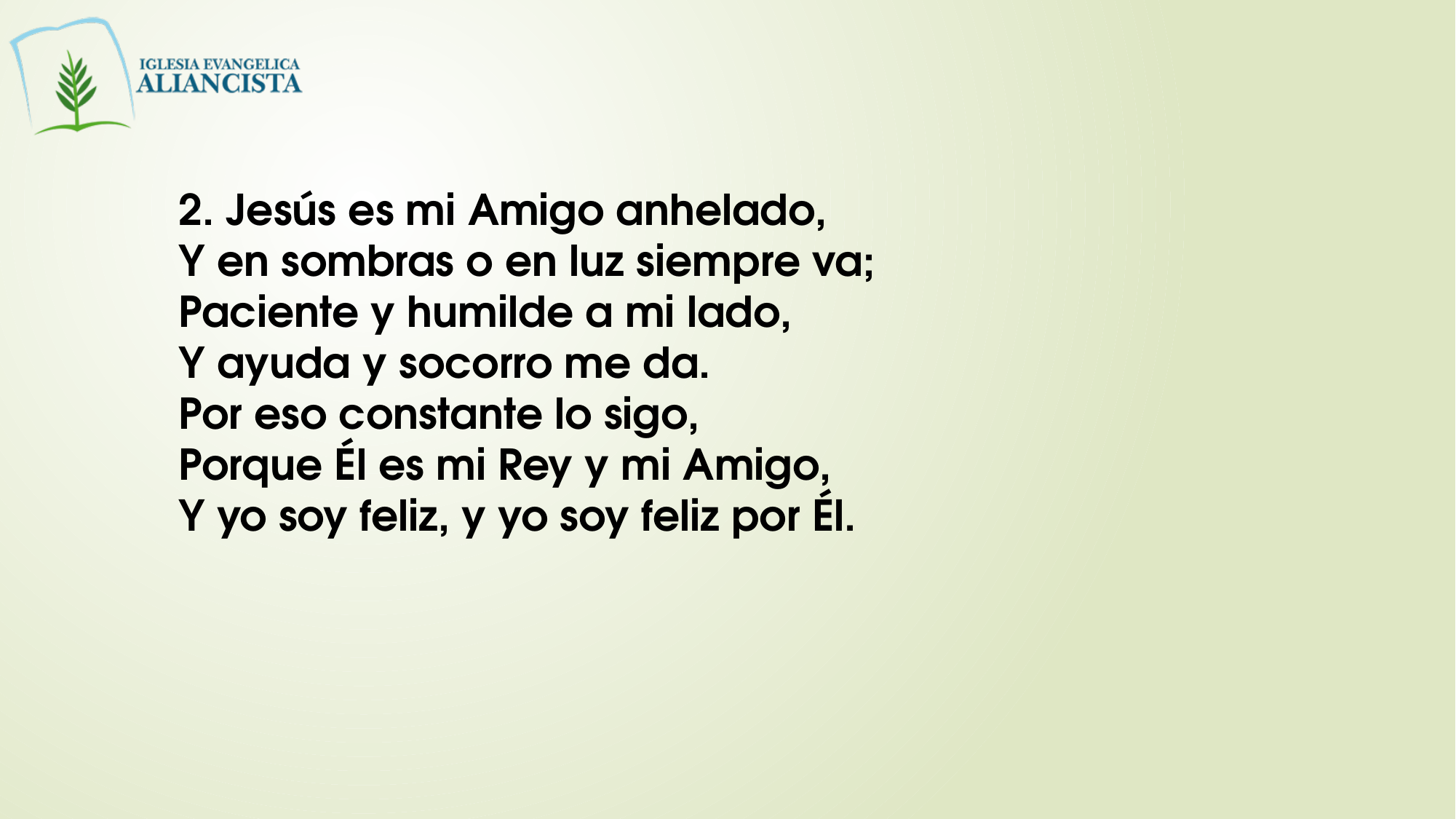

2. Jesús es mi Amigo anhelado,
Y en sombras o en luz siempre va;
Paciente y humilde a mi lado,
Y ayuda y socorro me da.
Por eso constante lo sigo,
Porque Él es mi Rey y mi Amigo,
Y yo soy feliz, y yo soy feliz por Él.